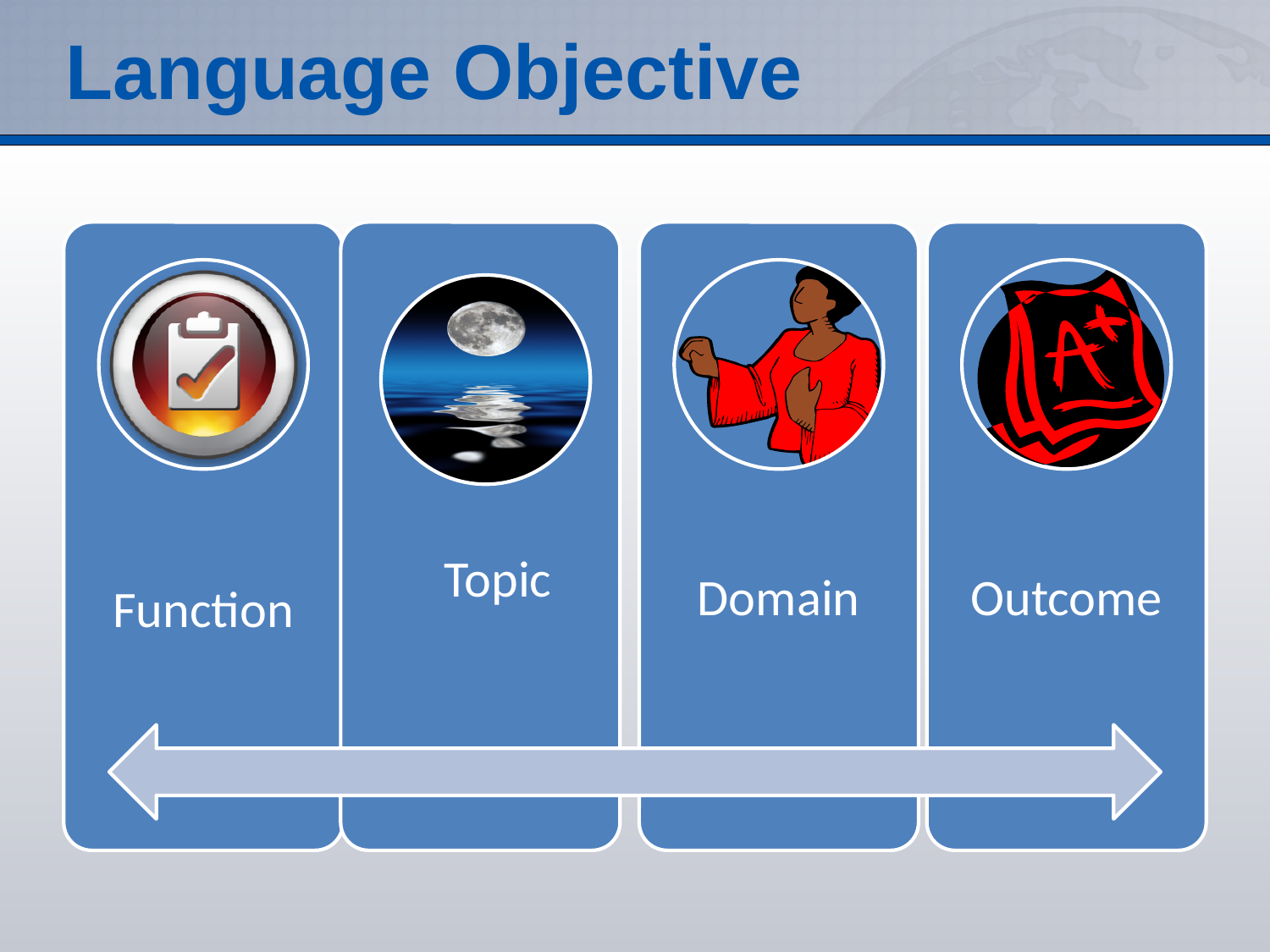

# Language Objective

Function

   Topic
Domain
Outcome